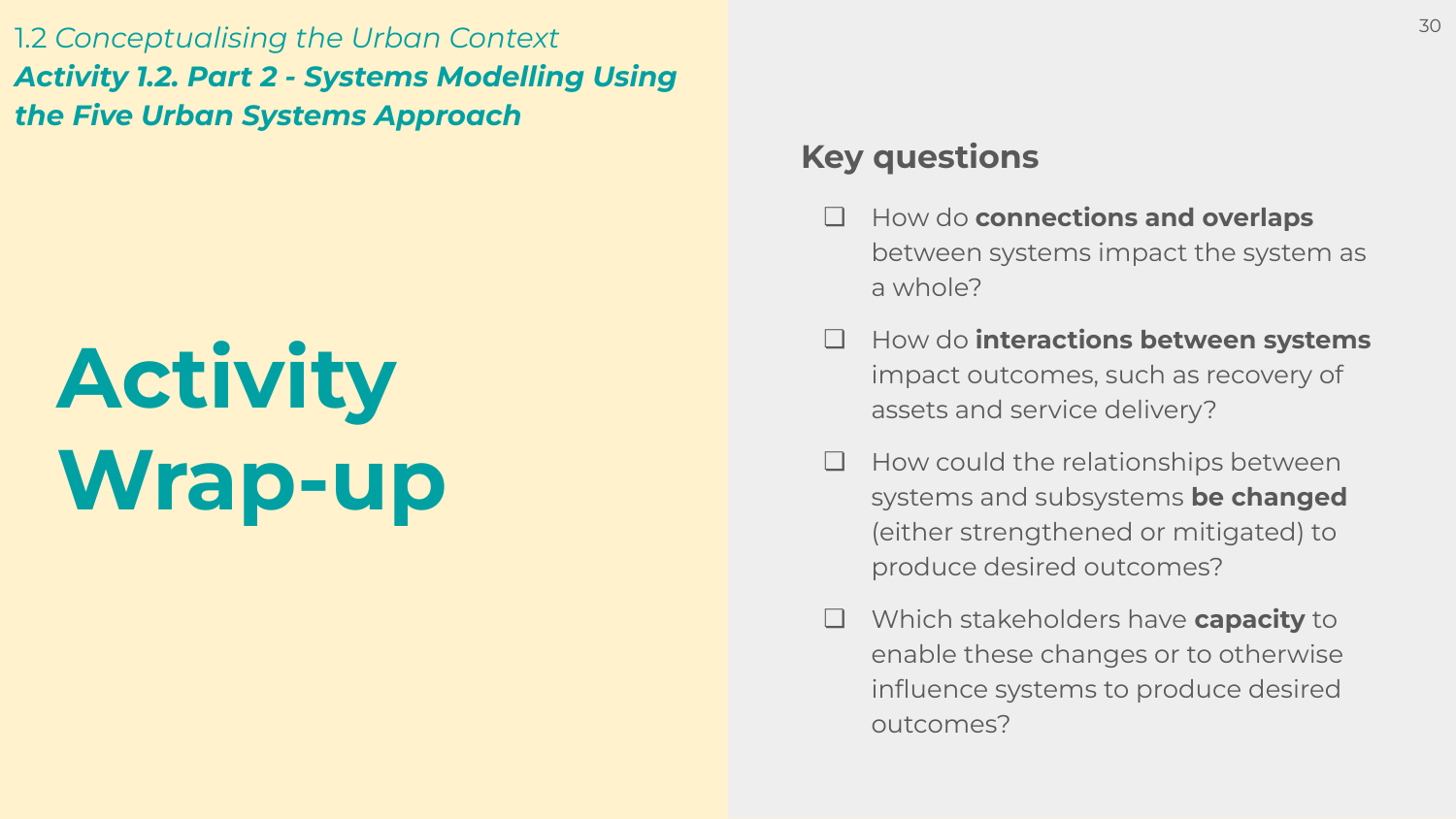

1.2 Conceptualising the Urban Context
Activity 1.2. Part 2 - Systems Modelling Using the Five Urban Systems Approach
30
Key questions
How do connections and overlaps between systems impact the system as a whole?
How do interactions between systems impact outcomes, such as recovery of assets and service delivery?
How could the relationships between systems and subsystems be changed (either strengthened or mitigated) to produce desired outcomes?
Which stakeholders have capacity to enable these changes or to otherwise influence systems to produce desired outcomes?
# Activity Wrap-up